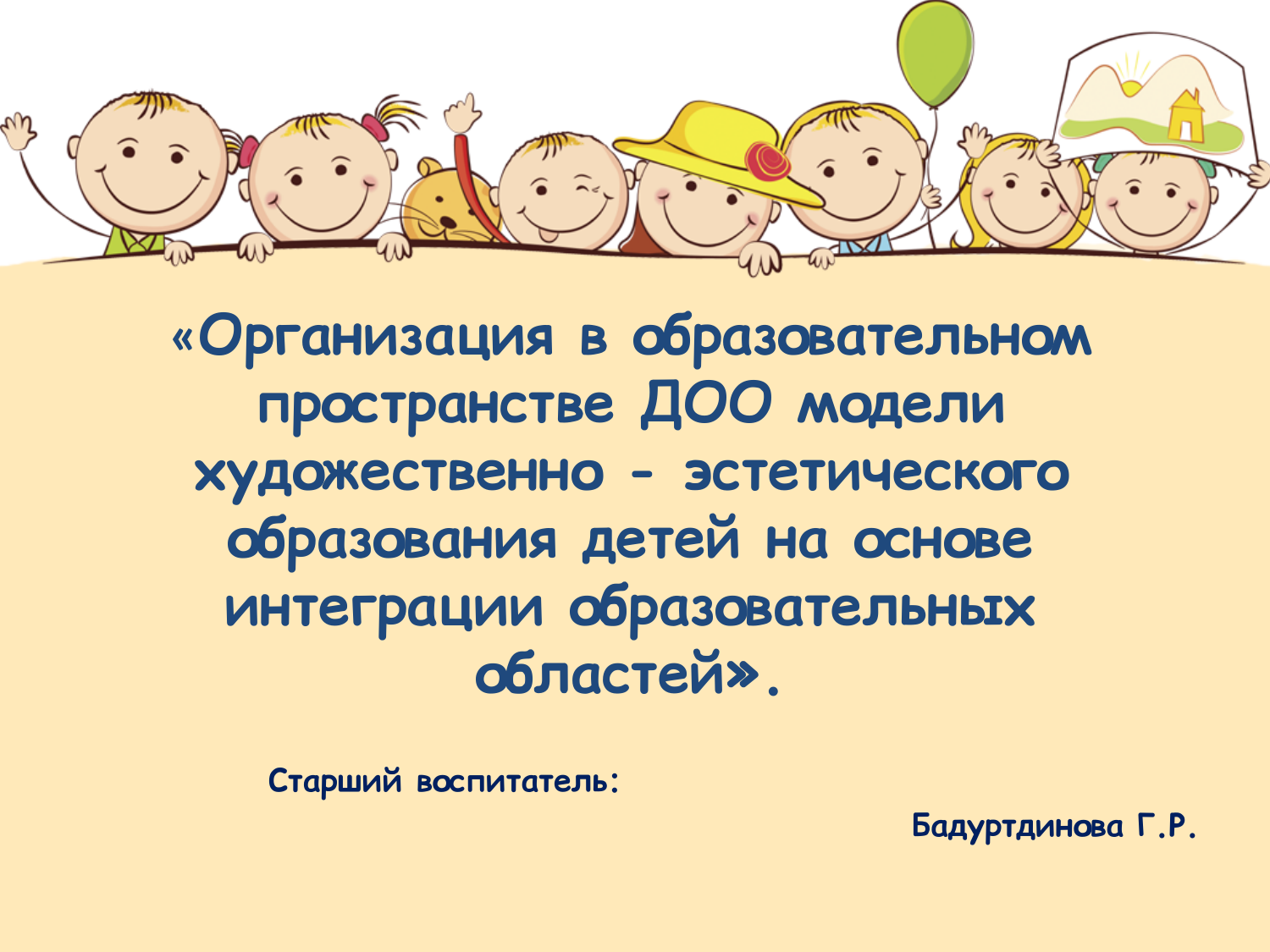

# «Организация в образовательном пространстве ДОО модели художественно - эстетического образования детей на основе интеграции образовательных областей».
Старший воспитатель:
   Бадуртдинова Г.Р.